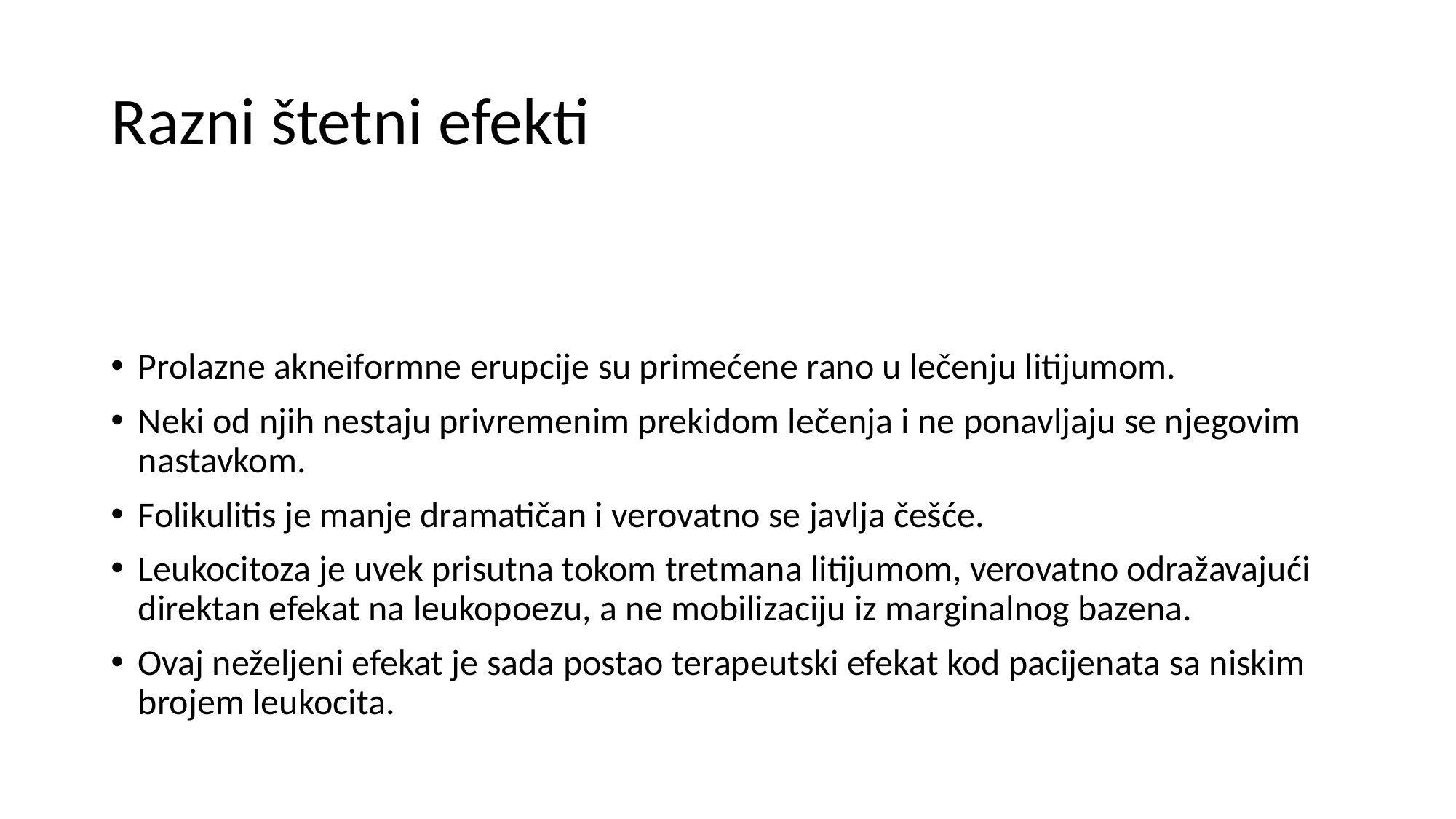

# Razni štetni efekti
Prolazne akneiformne erupcije su primećene rano u lečenju litijumom.
Neki od njih nestaju privremenim prekidom lečenja i ne ponavljaju se njegovim nastavkom.
Folikulitis je manje dramatičan i verovatno se javlja češće.
Leukocitoza je uvek prisutna tokom tretmana litijumom, verovatno odražavajući direktan efekat na leukopoezu, a ne mobilizaciju iz marginalnog bazena.
Ovaj neželjeni efekat je sada postao terapeutski efekat kod pacijenata sa niskim brojem leukocita.